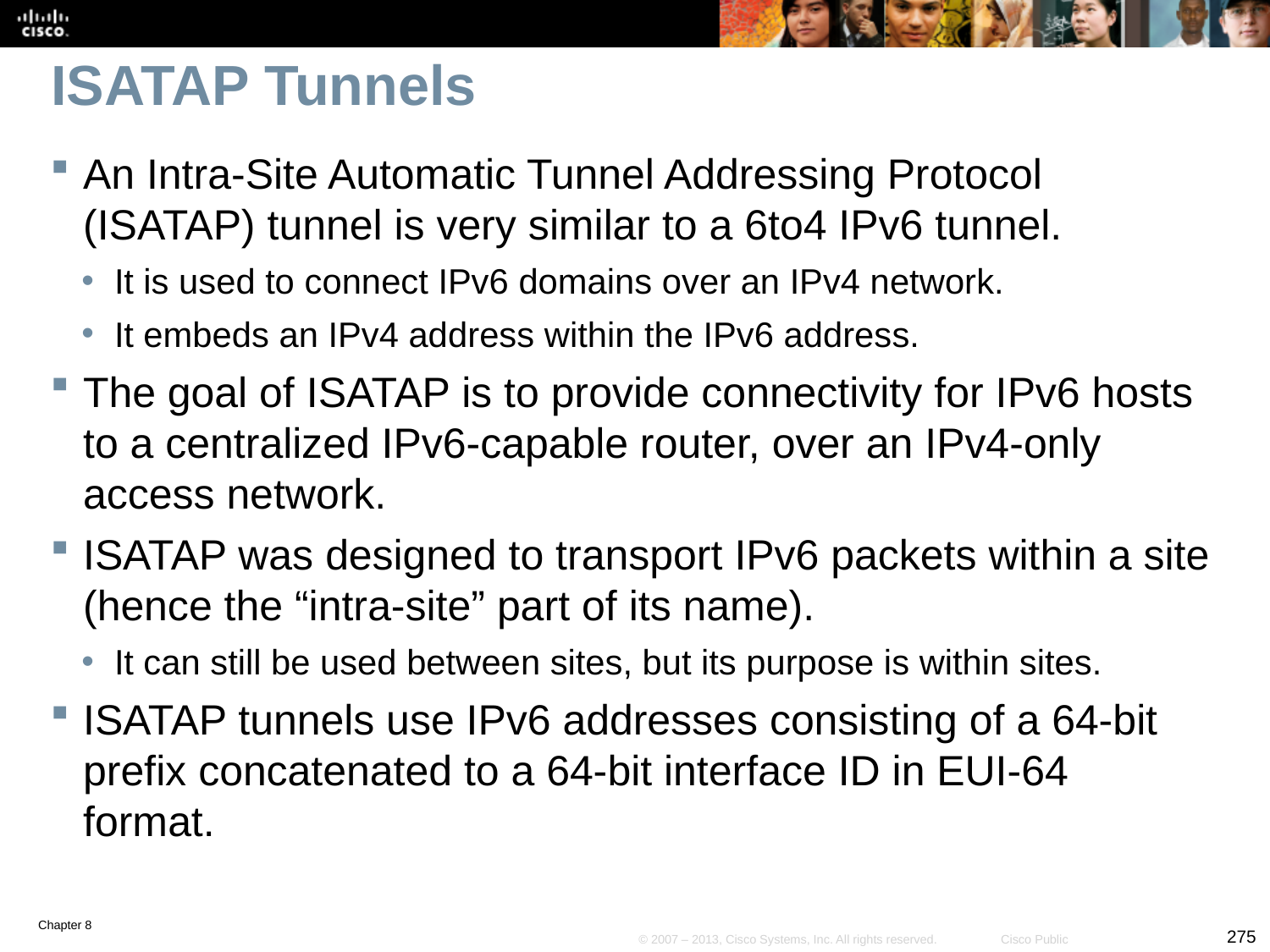

# ISATAP Tunnels
An Intra-Site Automatic Tunnel Addressing Protocol (ISATAP) tunnel is very similar to a 6to4 IPv6 tunnel.
It is used to connect IPv6 domains over an IPv4 network.
It embeds an IPv4 address within the IPv6 address.
The goal of ISATAP is to provide connectivity for IPv6 hosts to a centralized IPv6-capable router, over an IPv4-only access network.
ISATAP was designed to transport IPv6 packets within a site (hence the “intra-site” part of its name).
It can still be used between sites, but its purpose is within sites.
ISATAP tunnels use IPv6 addresses consisting of a 64-bit prefix concatenated to a 64-bit interface ID in EUI-64 format.